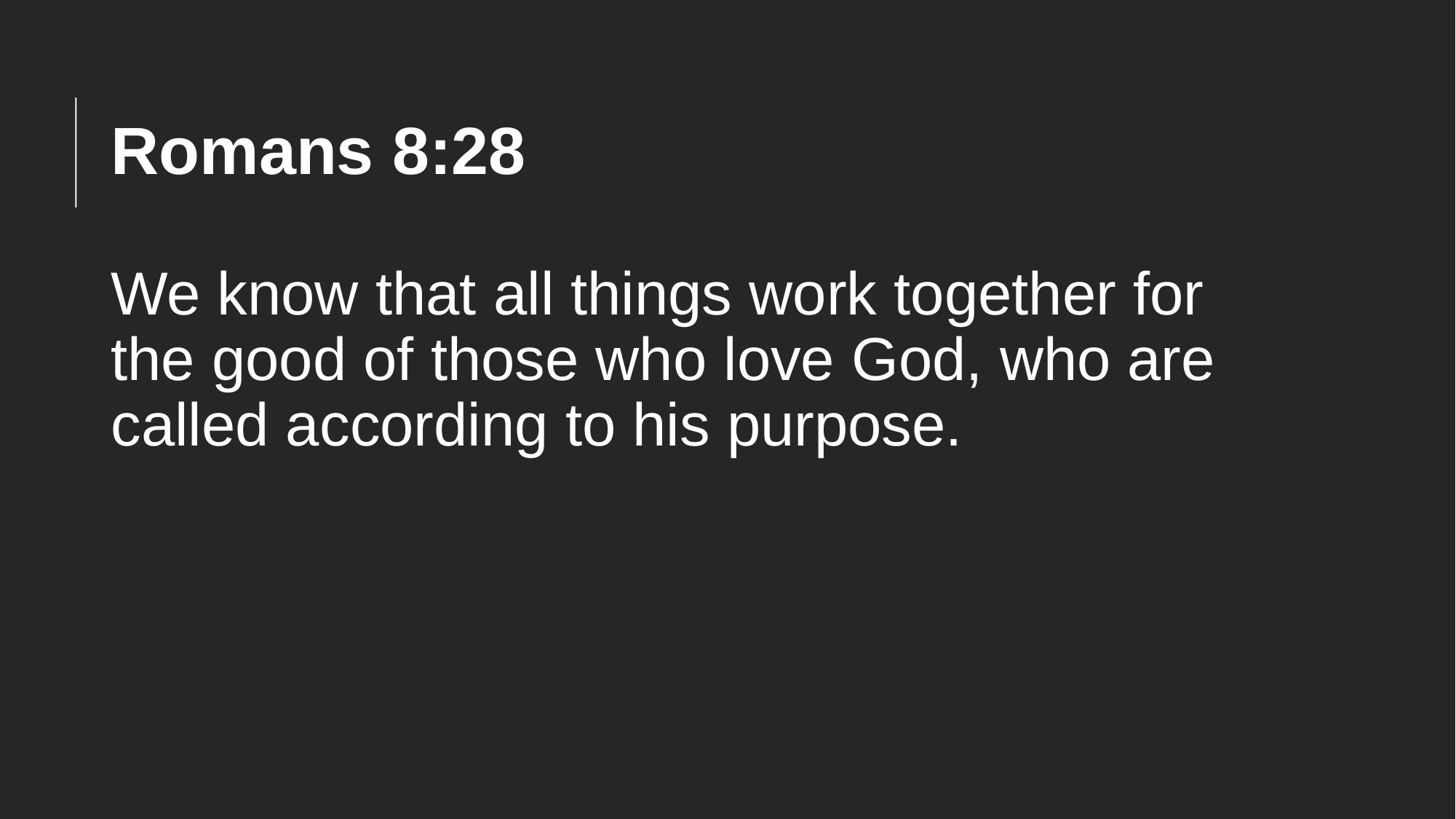

# Romans 8:28
We know that all things work together for the good of those who love God, who are called according to his purpose.